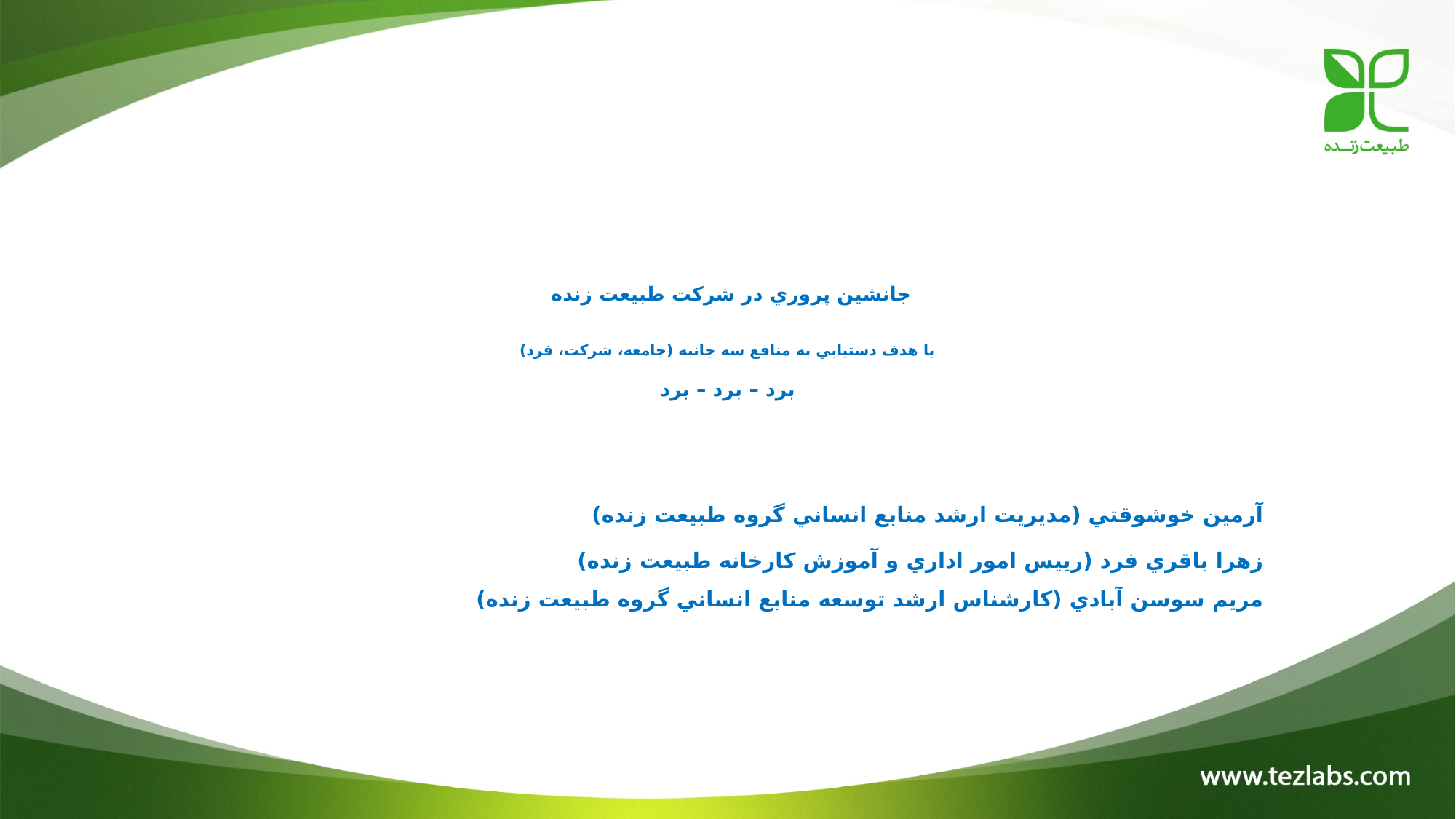

# جانشين پروري در شرکت طبيعت زنده با هدف دستيابي به منافع سه جانبه (جامعه، شرکت، فرد) برد – برد – برد
آرمين خوشوقتي (مديريت ارشد منابع انساني گروه طبيعت زنده)
زهرا باقري فرد (رييس امور اداري و آموزش کارخانه طبيعت زنده)
مريم سوسن آبادي (کارشناس ارشد توسعه منابع انساني گروه طبيعت زنده)